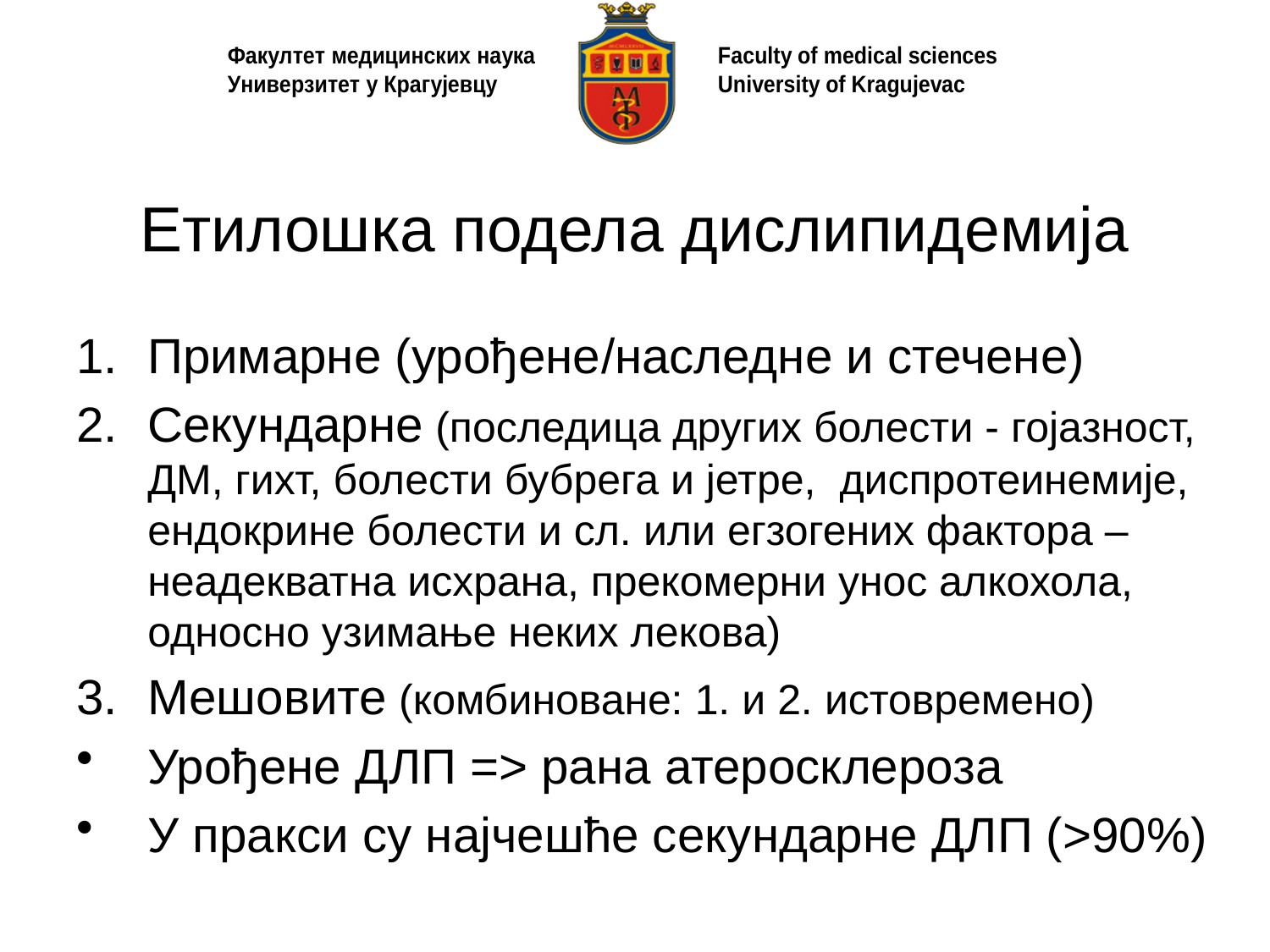

# Етилошка подела дислипидемија
Примарне (урођене/наследне и стечене)
Секундарне (последица других болести - гојазност, ДМ, гихт, болести бубрега и јетре,  диспротеинемије, ендокрине болести и сл. или егзогених фактора – неадекватна исхрана, прекомерни унос алкохола, односно узимање неких лекова)
Мешовите (комбиноване: 1. и 2. истовремено)
Урођене ДЛП => рана атеросклероза
У пракси су најчешће секундарне ДЛП (>90%)